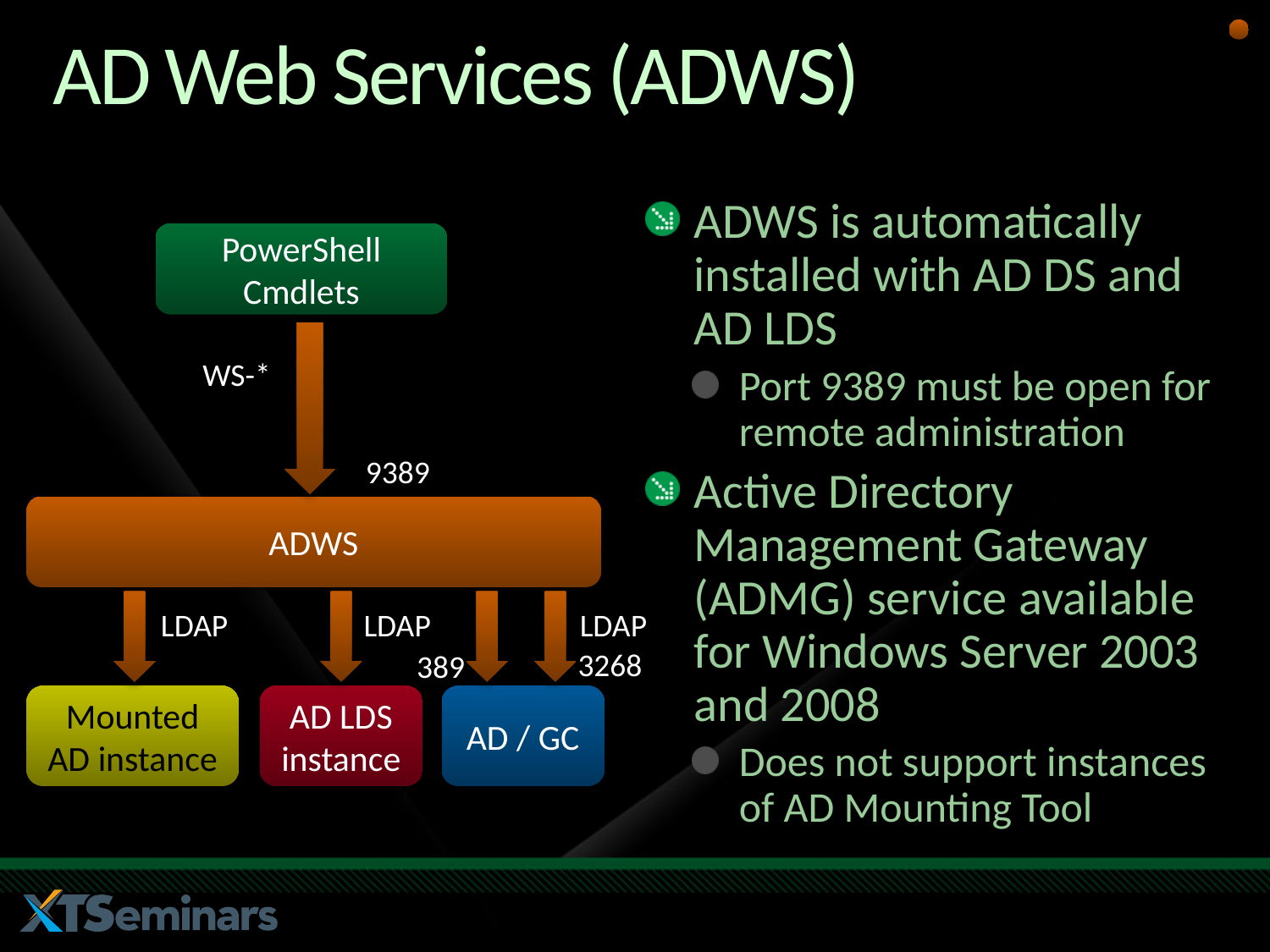

# AD Web Services (ADWS)
ADWS is automatically installed with AD DS and AD LDS
Port 9389 must be open for remote administration
Active Directory Management Gateway (ADMG) service available for Windows Server 2003 and 2008
Does not support instances of AD Mounting Tool
PowerShell Cmdlets

WS-*
9389
ADWS

LDAP
LDAP
LDAP
3268
389
Mounted
AD instance
AD LDS
instance
AD / GC